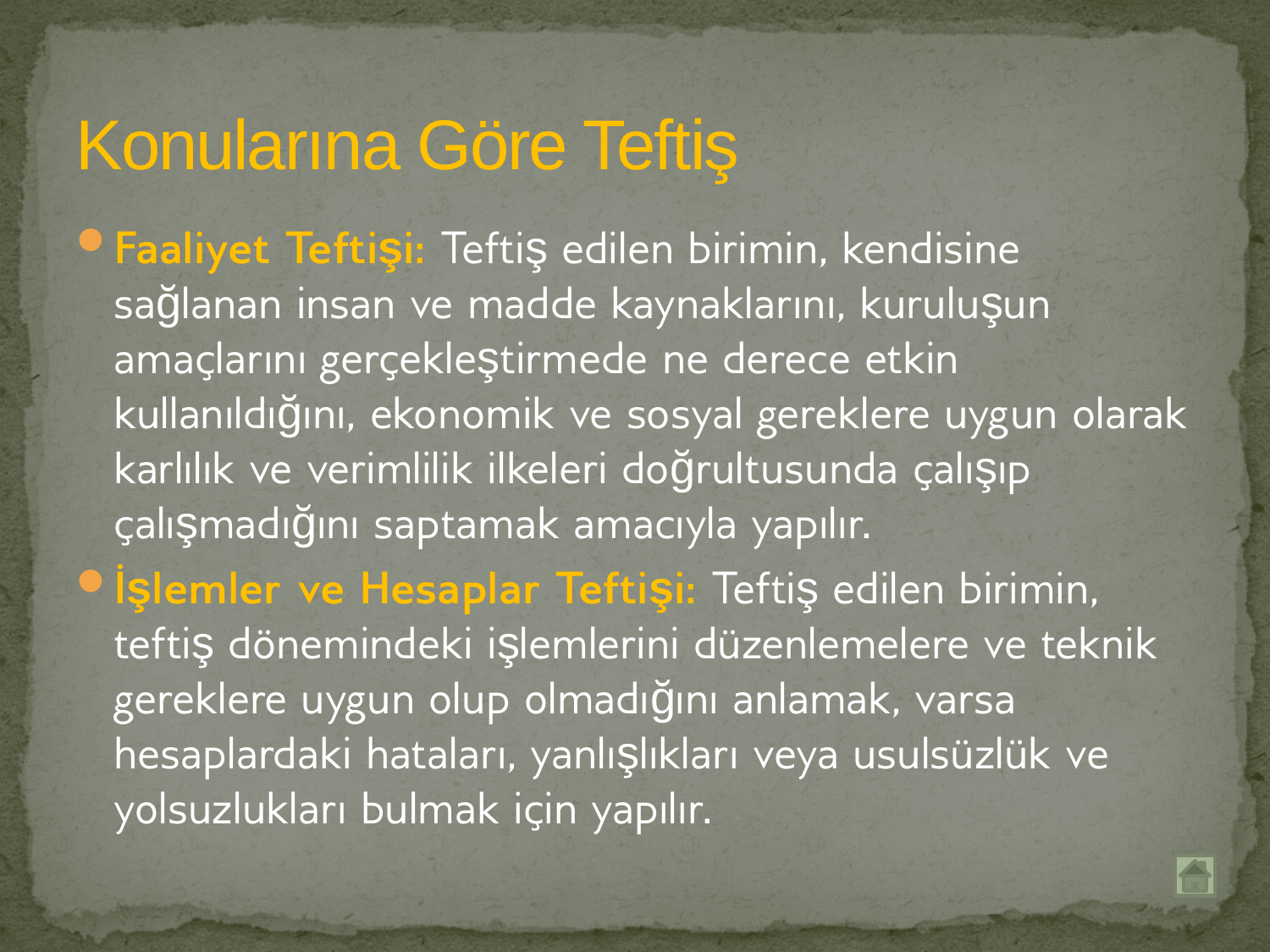

# Konularına Göre Teftiş
Faaliyet Teftişi: Teftiş edilen birimin, kendisine sağlanan insan ve madde kaynaklarını, kuruluşun amaçlarını gerçekleştirmede ne derece etkin kullanıldığını, ekonomik ve sosyal gereklere uygun olarak karlılık ve verimlilik ilkeleri doğrultusunda çalışıp çalışmadığını saptamak amacıyla yapılır.
İşlemler ve Hesaplar Teftişi: Teftiş edilen birimin, teftiş dönemindeki işlemlerini düzenlemelere ve teknik gereklere uygun olup olmadığını anlamak, varsa hesaplardaki hataları, yanlışlıkları veya usulsüzlük ve yolsuzlukları bulmak için yapılır.